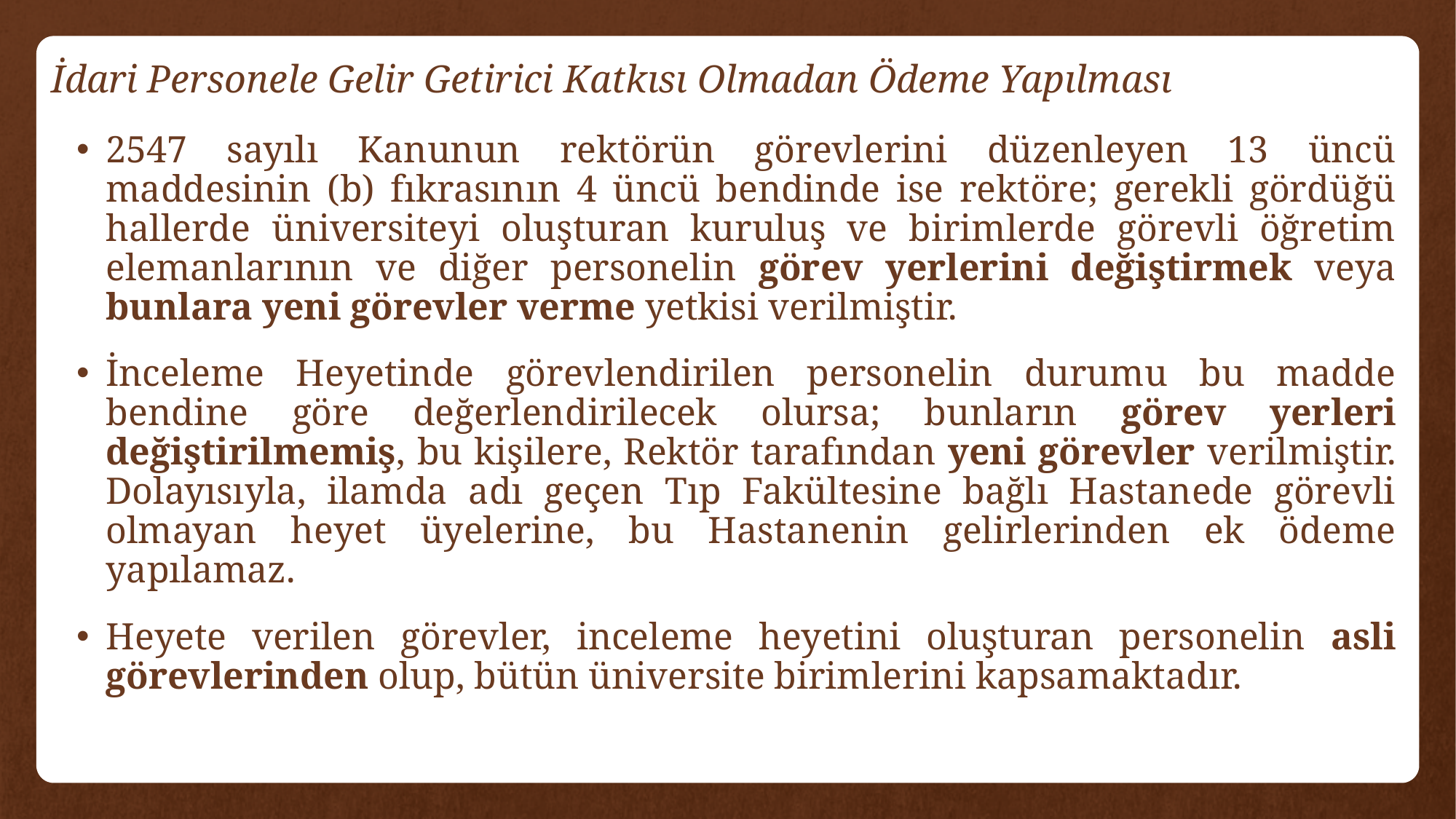

# İdari Personele Gelir Getirici Katkısı Olmadan Ödeme Yapılması
2547 sayılı Kanunun rektörün görevlerini düzenleyen 13 üncü maddesinin (b) fıkrasının 4 üncü bendinde ise rektöre; gerekli gördüğü hallerde üniversiteyi oluşturan kuruluş ve birimlerde görevli öğretim elemanlarının ve diğer personelin görev yerlerini değiştirmek veya bunlara yeni görevler verme yetkisi verilmiştir.
İnceleme Heyetinde görevlendirilen personelin durumu bu madde bendine göre değerlendirilecek olursa; bunların görev yerleri değiştirilmemiş, bu kişilere, Rektör tarafından yeni görevler verilmiştir. Dolayısıyla, ilamda adı geçen Tıp Fakültesine bağlı Hastanede görevli olmayan heyet üyelerine, bu Hastanenin gelirlerinden ek ödeme yapılamaz.
Heyete verilen görevler, inceleme heyetini oluşturan personelin asli görevlerinden olup, bütün üniversite birimlerini kapsamaktadır.